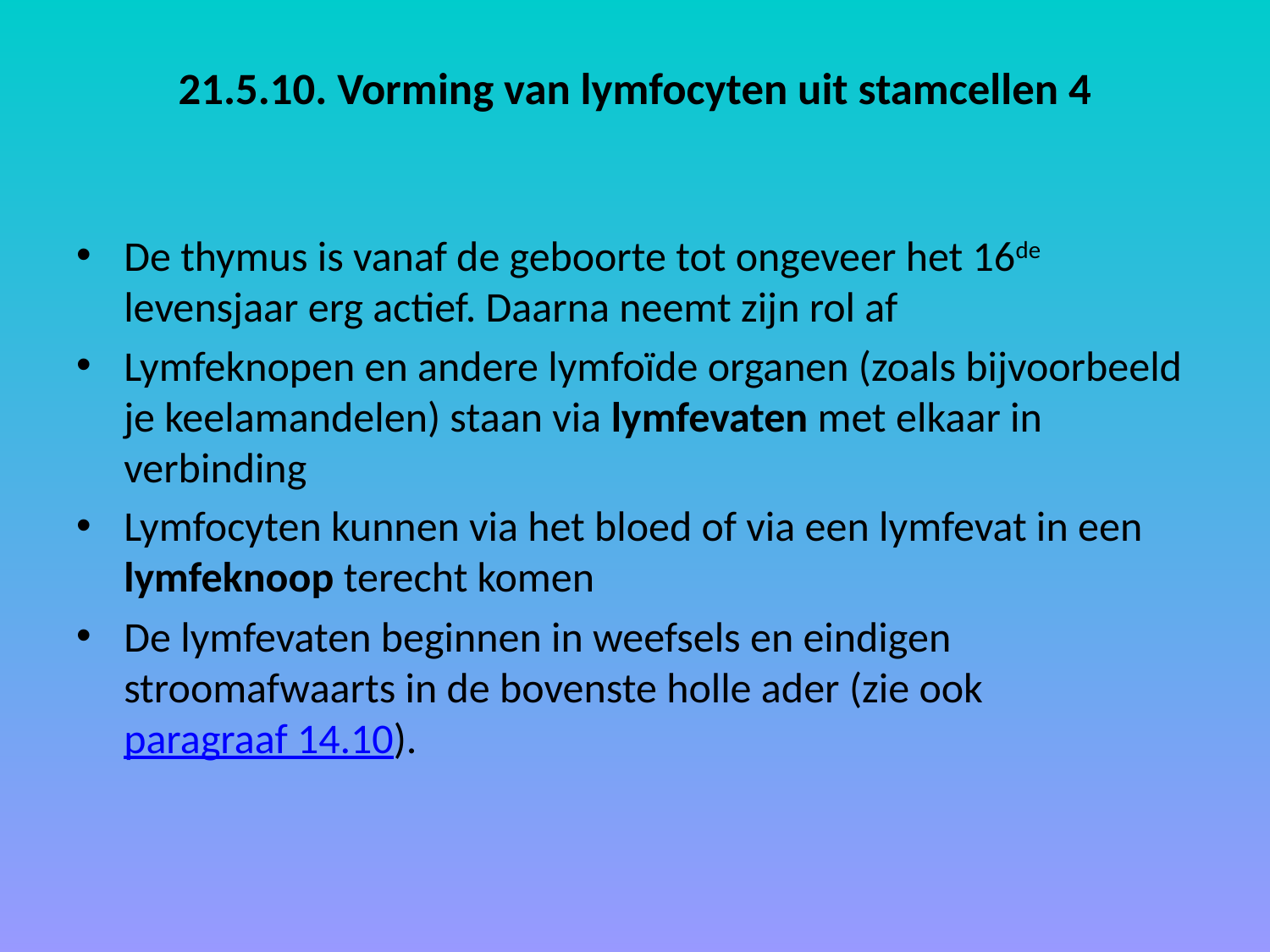

# 21.5.10. Vorming van lymfocyten uit stamcellen 4
De thymus is vanaf de geboorte tot ongeveer het 16de levensjaar erg actief. Daarna neemt zijn rol af
Lymfeknopen en andere lymfoïde organen (zoals bijvoorbeeld je keelamandelen) staan via lymfevaten met elkaar in verbinding
Lymfocyten kunnen via het bloed of via een lymfevat in een lymfeknoop terecht komen
De lymfevaten beginnen in weefsels en eindigen stroomafwaarts in de bovenste holle ader (zie ook paragraaf 14.10).